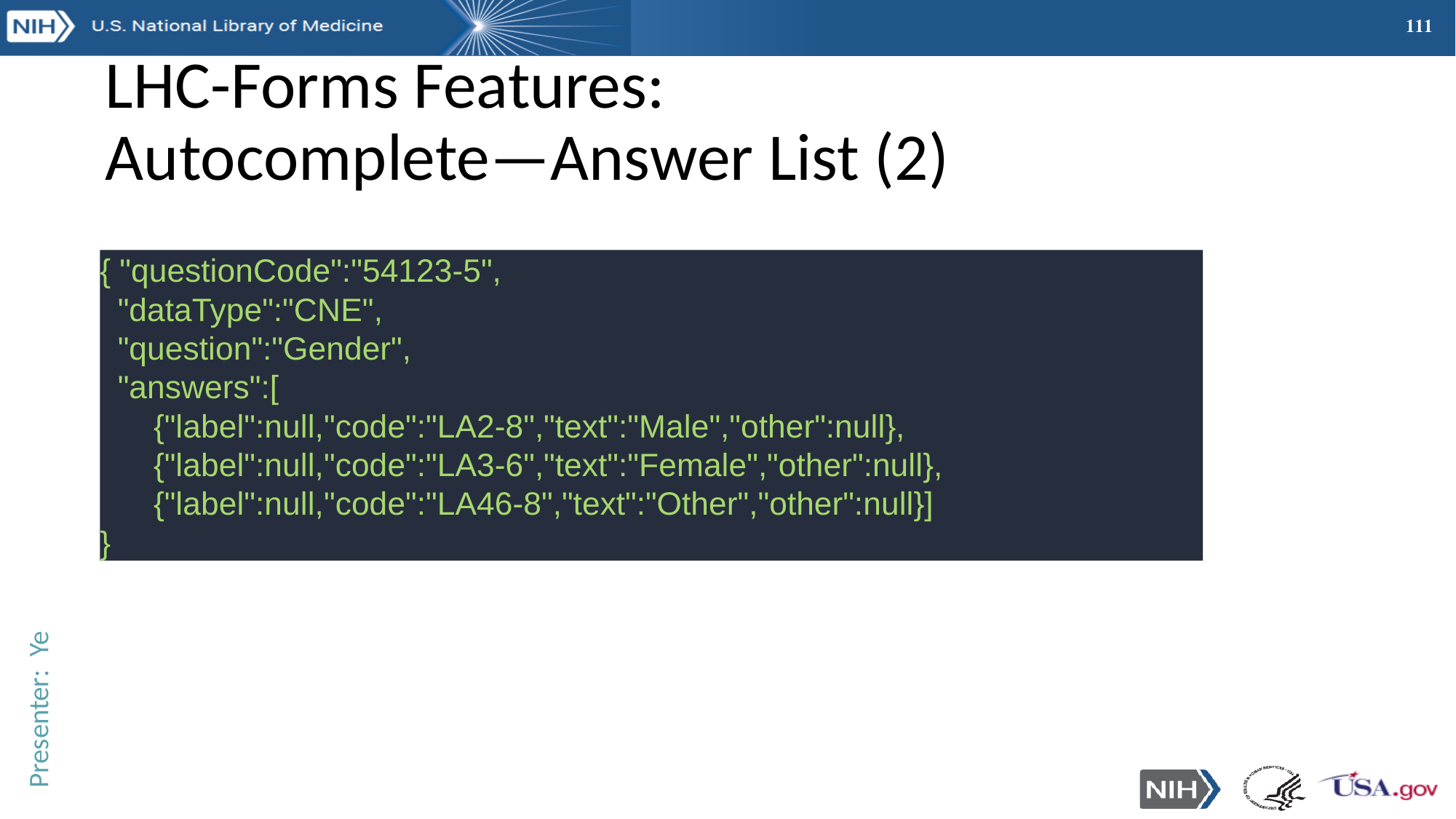

# LHC-Forms Features: Autocomplete—Answer List (2)
{ "questionCode":"54123-5",
  "dataType":"CNE",
  "question":"Gender",
  "answers":[
      {"label":null,"code":"LA2-8","text":"Male","other":null},
      {"label":null,"code":"LA3-6","text":"Female","other":null},
      {"label":null,"code":"LA46-8","text":"Other","other":null}]
}
Presenter:  Ye